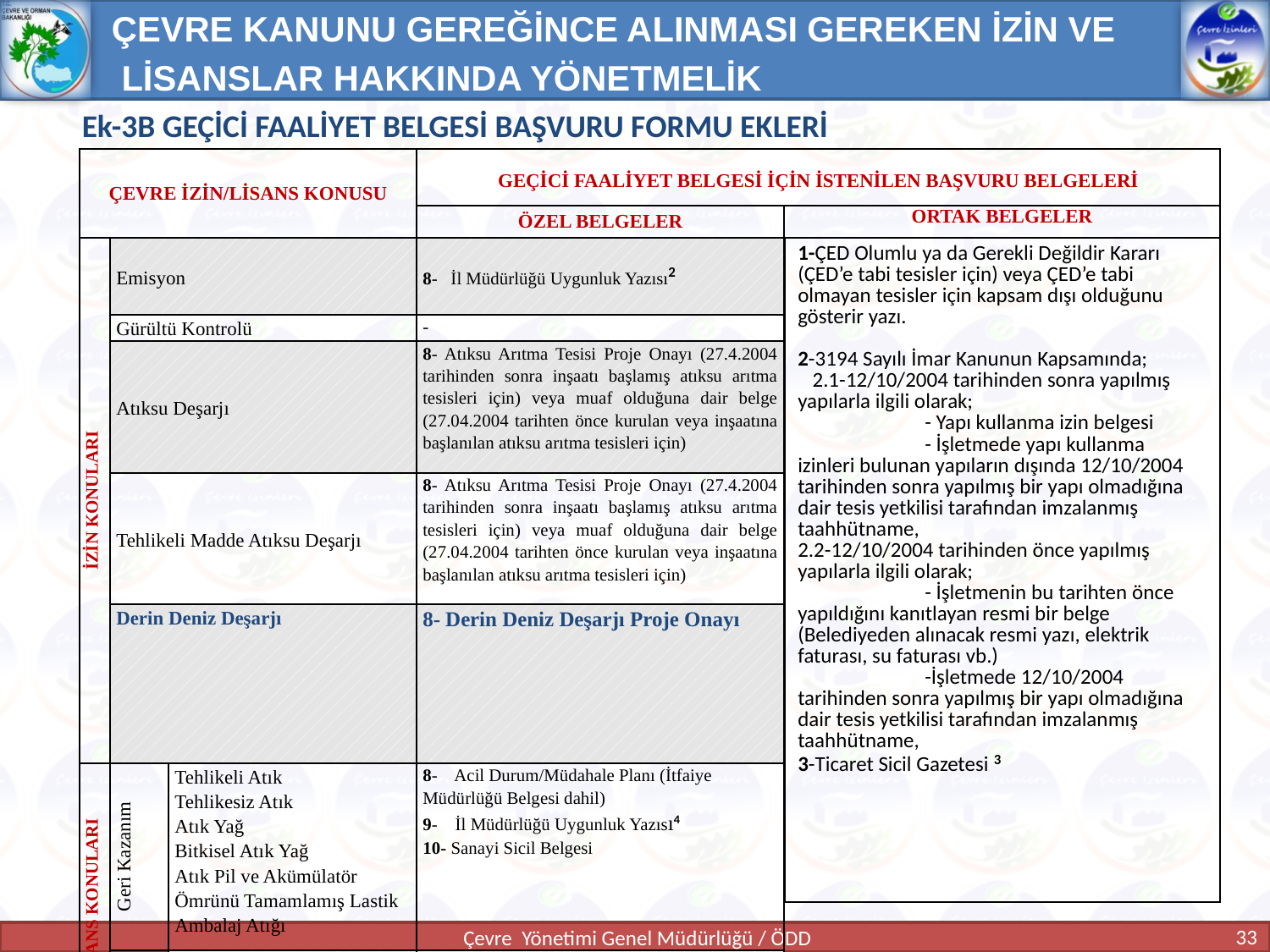

ÇEVRE KANUNU GEREĞİNCE ALINMASI GEREKEN İZİN VE
 LİSANSLAR HAKKINDA YÖNETMELİK
Ek-3B GEÇİCİ FAALİYET BELGESİ BAŞVURU FORMU EKLERİ
| ÇEVRE İZİN/LİSANS KONUSU | GEÇİCİ FAALİYET BELGESİ İÇİN İSTENİLEN BAŞVURU BELGELERİ |  |
| --- | --- | --- |
|  | ÖZEL BELGELER | ORTAK BELGELER |
| İZİN KONULARI | Emisyon |  | 8- İl Müdürlüğü Uygunluk Yazısı2 |
| --- | --- | --- | --- |
|  | Gürültü Kontrolü |  | - |
|  | Atıksu Deşarjı |  | 8- Atıksu Arıtma Tesisi Proje Onayı (27.4.2004 tarihinden sonra inşaatı başlamış atıksu arıtma tesisleri için) veya muaf olduğuna dair belge (27.04.2004 tarihten önce kurulan veya inşaatına başlanılan atıksu arıtma tesisleri için) |
|  | Tehlikeli Madde Atıksu Deşarjı |  | 8- Atıksu Arıtma Tesisi Proje Onayı (27.4.2004 tarihinden sonra inşaatı başlamış atıksu arıtma tesisleri için) veya muaf olduğuna dair belge (27.04.2004 tarihten önce kurulan veya inşaatına başlanılan atıksu arıtma tesisleri için) |
|  | Derin Deniz Deşarjı |  | 8- Derin Deniz Deşarjı Proje Onayı |
| LİSANS KONULARI | Geri Kazanım | Tehlikeli Atık Tehlikesiz Atık Atık Yağ Bitkisel Atık Yağ Atık Pil ve Akümülatör Ömrünü Tamamlamış Lastik Ambalaj Atığı | 8- Acil Durum/Müdahale Planı (İtfaiye Müdürlüğü Belgesi dahil) 9- İl Müdürlüğü Uygunluk Yazısı4 10- Sanayi Sicil Belgesi |
|  | Bertaraf | Atık Yakma ve Birlikte Yakma | 8- Acil Durum/Müdahale Planı (İtfaiye Müdürlüğü Belgesi dahil) 9- İl Müdürlüğü Uygunluk Yazısı 4 |
| 1-ÇED Olumlu ya da Gerekli Değildir Kararı (ÇED’e tabi tesisler için) veya ÇED’e tabi olmayan tesisler için kapsam dışı olduğunu gösterir yazı. 2-3194 Sayılı İmar Kanunun Kapsamında; 2.1-12/10/2004 tarihinden sonra yapılmış yapılarla ilgili olarak; - Yapı kullanma izin belgesi - İşletmede yapı kullanma izinleri bulunan yapıların dışında 12/10/2004 tarihinden sonra yapılmış bir yapı olmadığına dair tesis yetkilisi tarafından imzalanmış taahhütname, 2.2-12/10/2004 tarihinden önce yapılmış yapılarla ilgili olarak; - İşletmenin bu tarihten önce yapıldığını kanıtlayan resmi bir belge (Belediyeden alınacak resmi yazı, elektrik faturası, su faturası vb.) -İşletmede 12/10/2004 tarihinden sonra yapılmış bir yapı olmadığına dair tesis yetkilisi tarafından imzalanmış taahhütname, 3-Ticaret Sicil Gazetesi 3 |
| --- |
33
Çevre  Yönetimi Genel Müdürlüğü / ÖDD